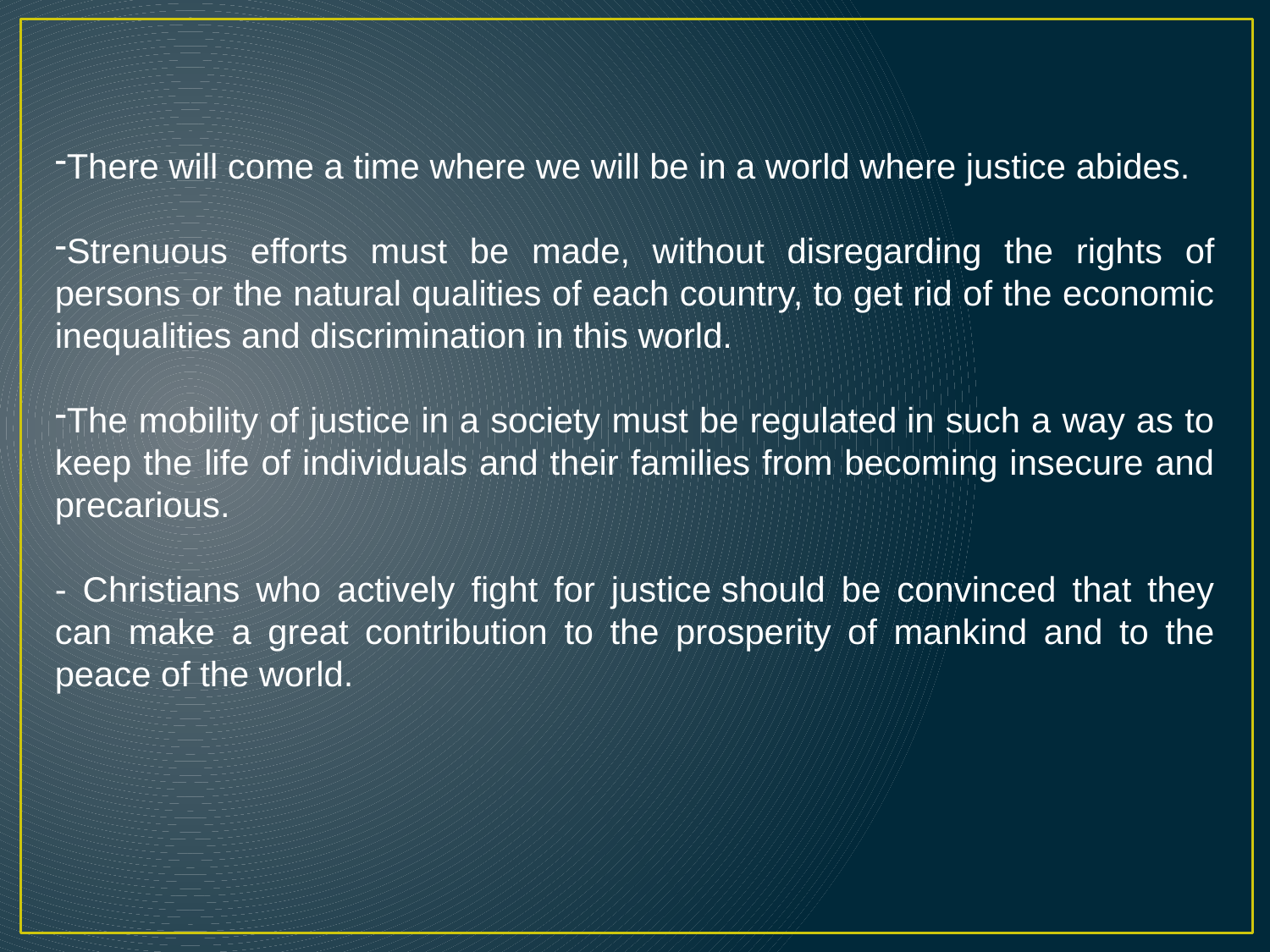

There will come a time where we will be in a world where justice abides.

Strenuous efforts must be made, without disregarding the rights of persons or the natural qualities of each country, to get rid of the economic inequalities and discrimination in this world.

The mobility of justice in a society must be regulated in such a way as to keep the life of individuals and their families from becoming insecure and precarious.

- Christians who actively fight for justice should be convinced that they can make a great contribution to the prosperity of mankind and to the peace of the world.